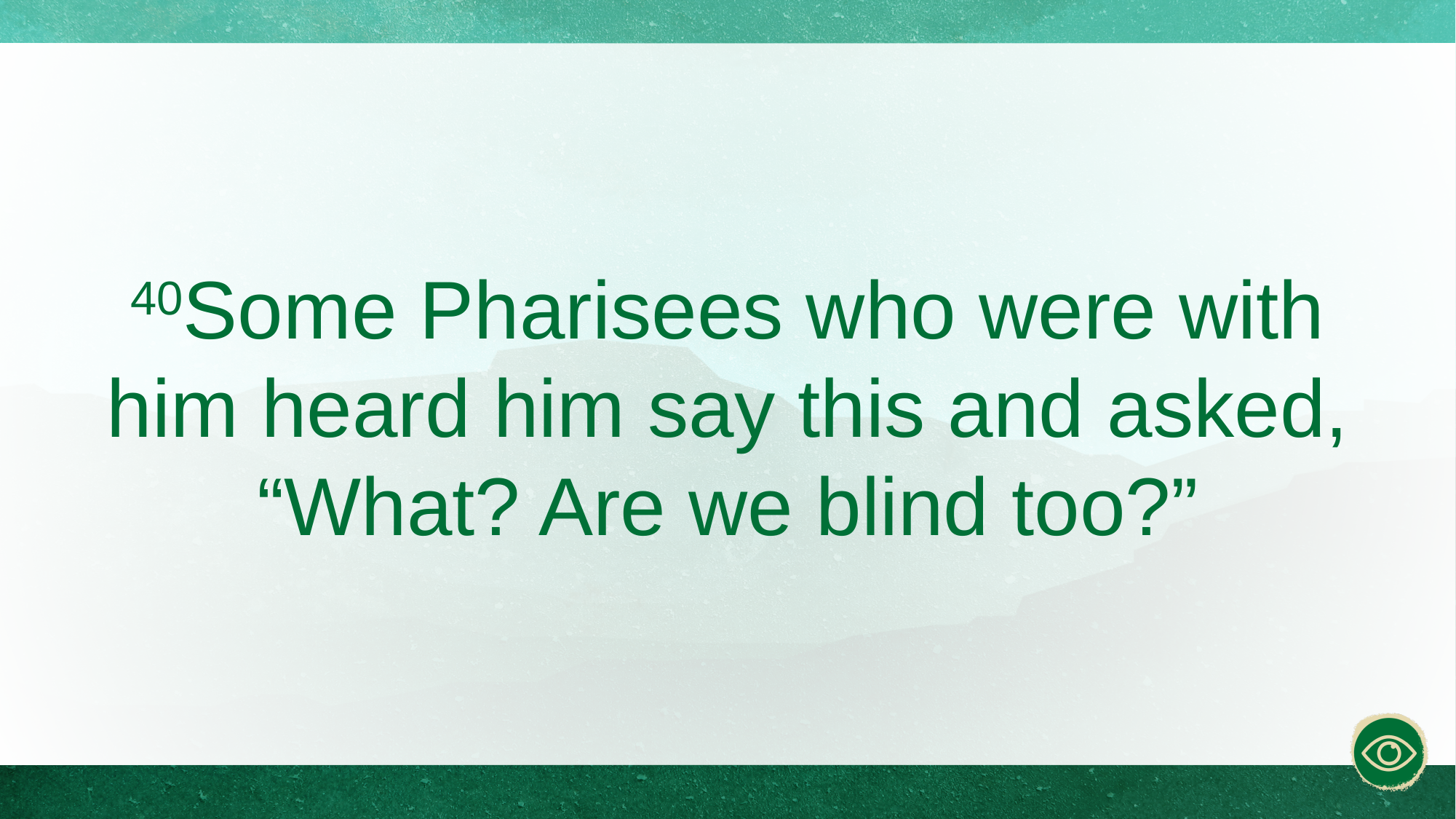

40Some Pharisees who were with him heard him say this and asked, “What? Are we blind too?”